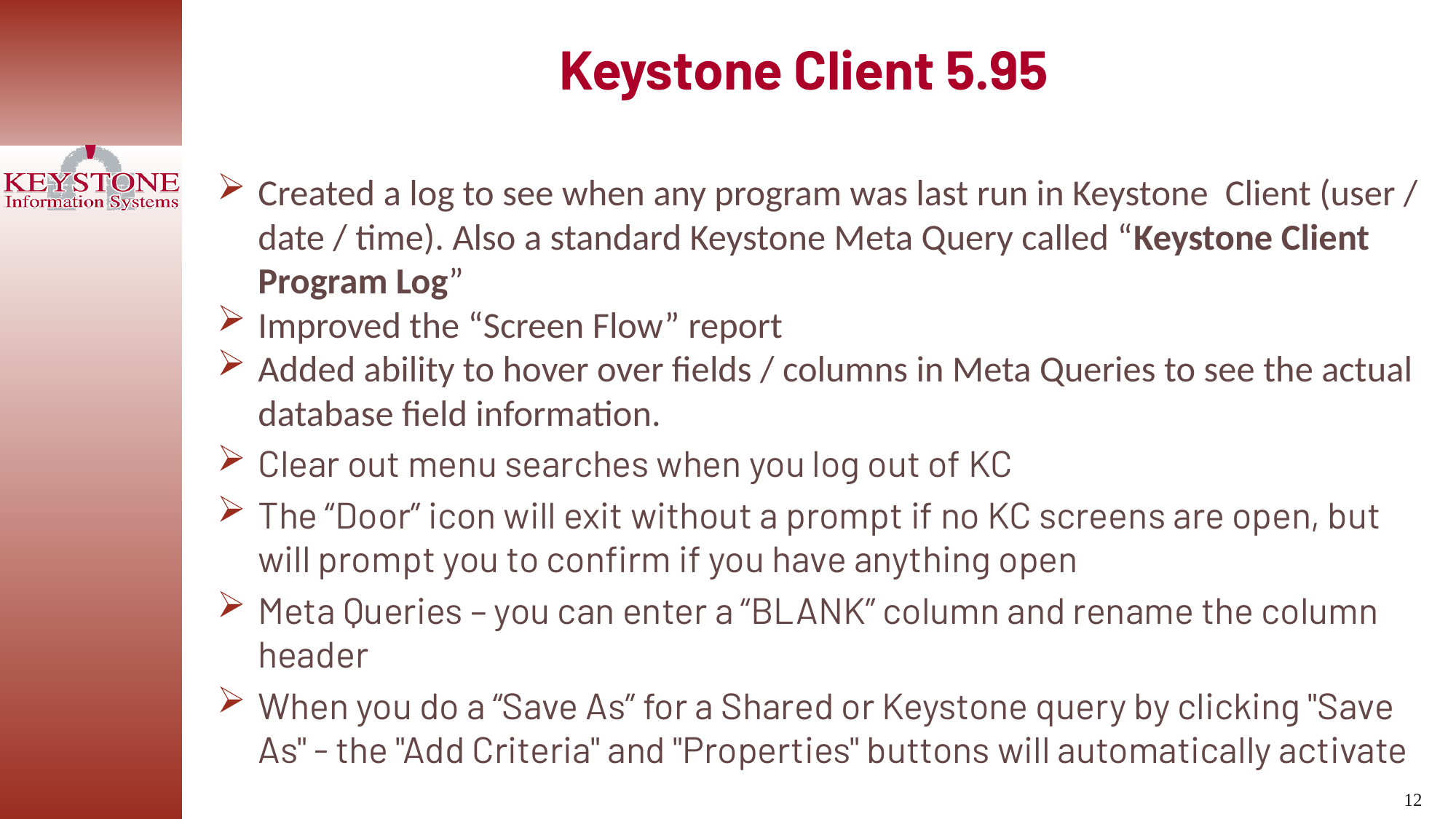

Keystone Client 5.95
Created a log to see when any program was last run in Keystone  Client (user / date / time). Also a standard Keystone Meta Query called “Keystone Client Program Log”
Improved the “Screen Flow” report
Added ability to hover over fields / columns in Meta Queries to see the actual database field information.
Clear out menu searches when you log out of KC
The “Door” icon will exit without a prompt if no KC screens are open, but will prompt you to confirm if you have anything open
Meta Queries – you can enter a “BLANK” column and rename the column header
When you do a “Save As” for a Shared or Keystone query by clicking "Save As" - the "Add Criteria" and "Properties" buttons will automatically activate

12